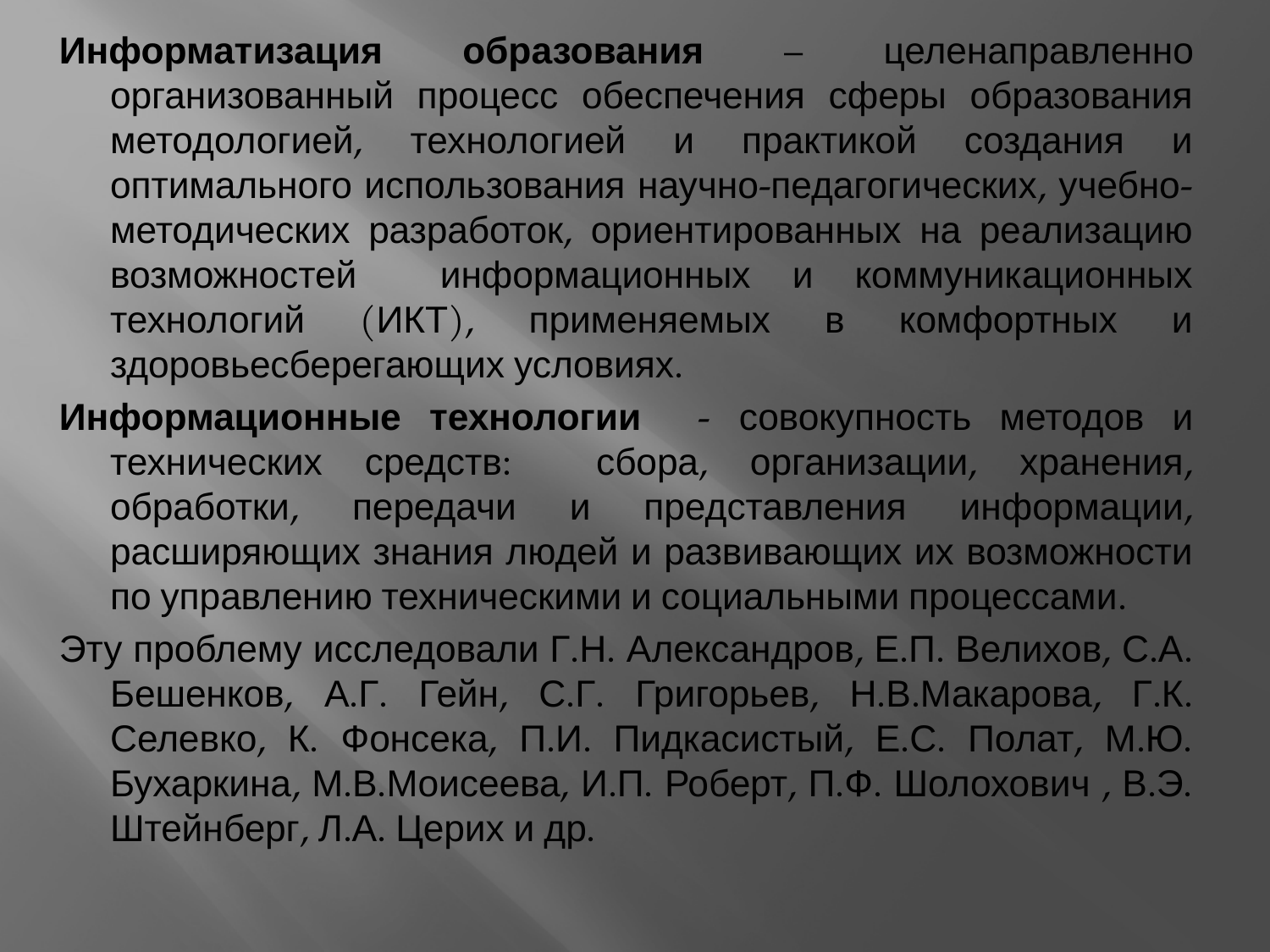

Информатизация образования – целенаправленно организованный процесс обеспечения сферы образования методологией, технологией и практикой создания и оптимального использования научно-педагогических, учебно-методических разработок, ориентированных на реализацию возможностей  информационных и коммуникационных технологий (ИКТ), применяемых в комфортных и здоровьесберегающих условиях.
Информационные технологии  - совокупность методов и технических средств:  сбора, организации, хранения, обработки, передачи и представления информации, расширяющих знания людей и развивающих их возможности по управлению техническими и социальными процессами.
Эту проблему исследовали Г.Н. Александров, Е.П. Велихов, С.А. Бешенков, А.Г. Гейн, С.Г. Григорьев, Н.В.Макарова, Г.К. Селевко, К. Фонсека, П.И. Пидкасистый, Е.С. Полат, М.Ю. Бухаркина, М.В.Моисеева, И.П. Роберт, П.Ф. Шолохович , В.Э. Штейнберг, Л.А. Церих и др.